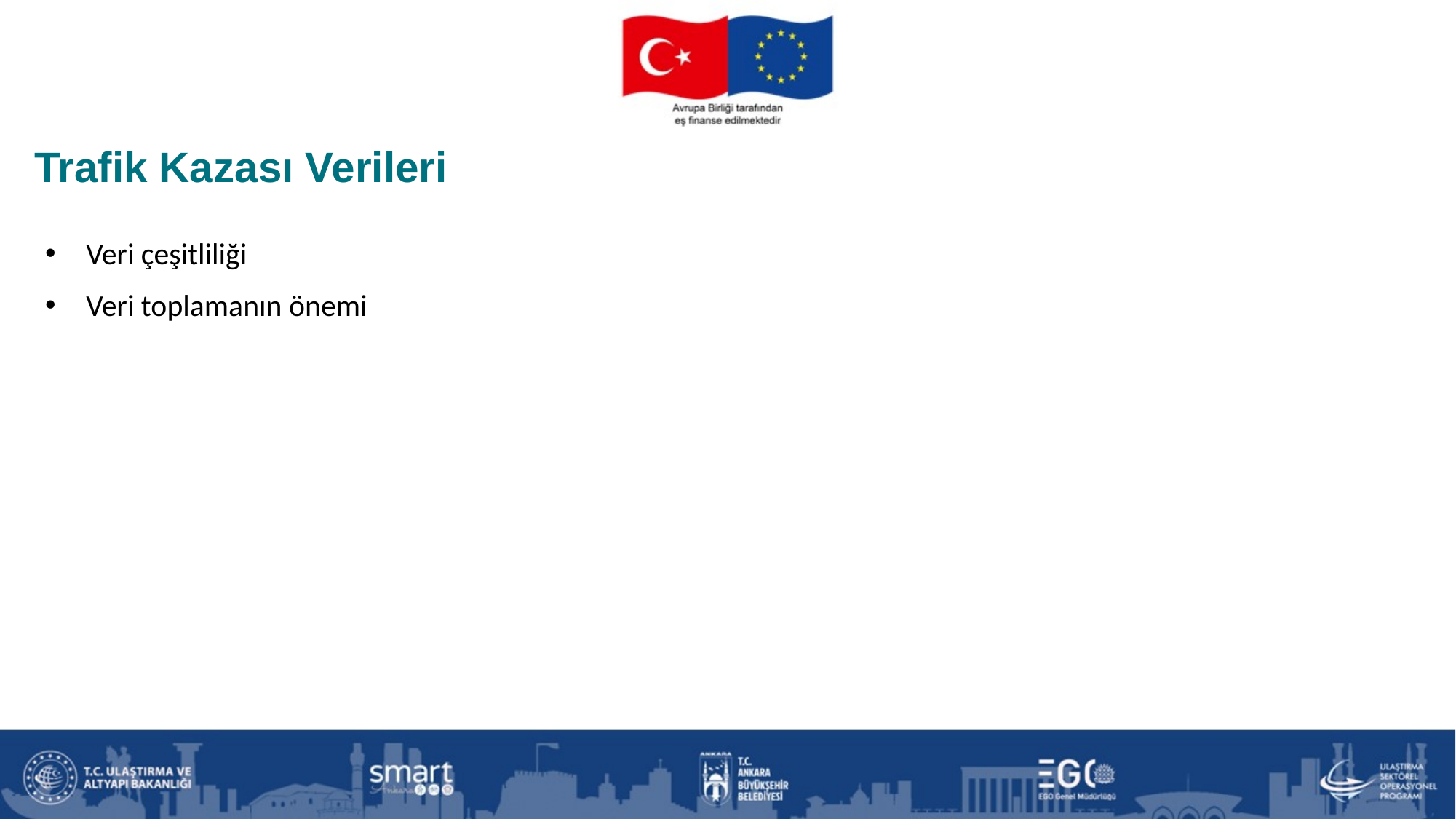

Trafik Kazası Verileri

Veri çeşitliliği
Veri toplamanın önemi